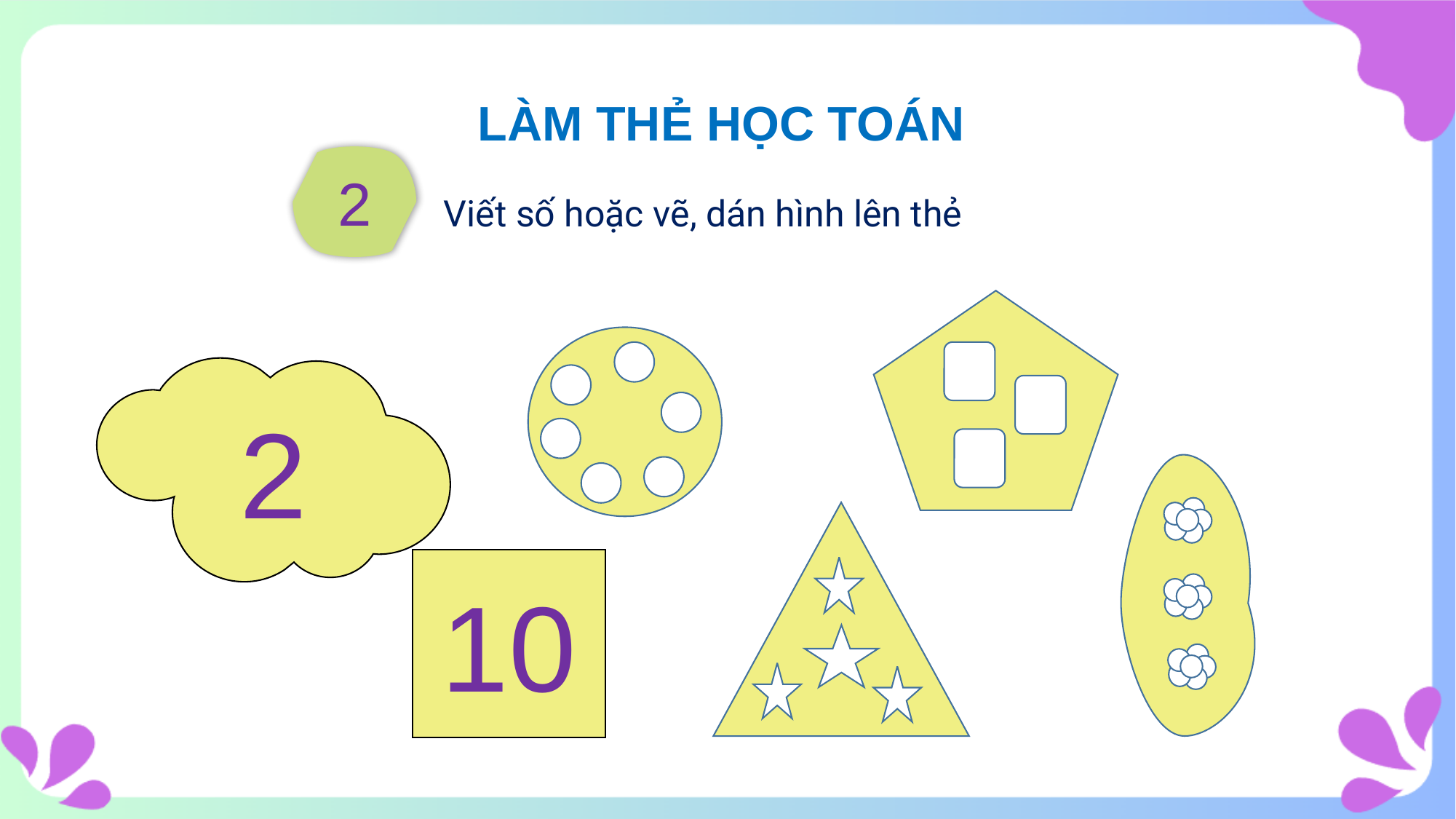

LÀM THẺ HỌC TOÁN
2
 Viết số hoặc vẽ, dán hình lên thẻ

2

10